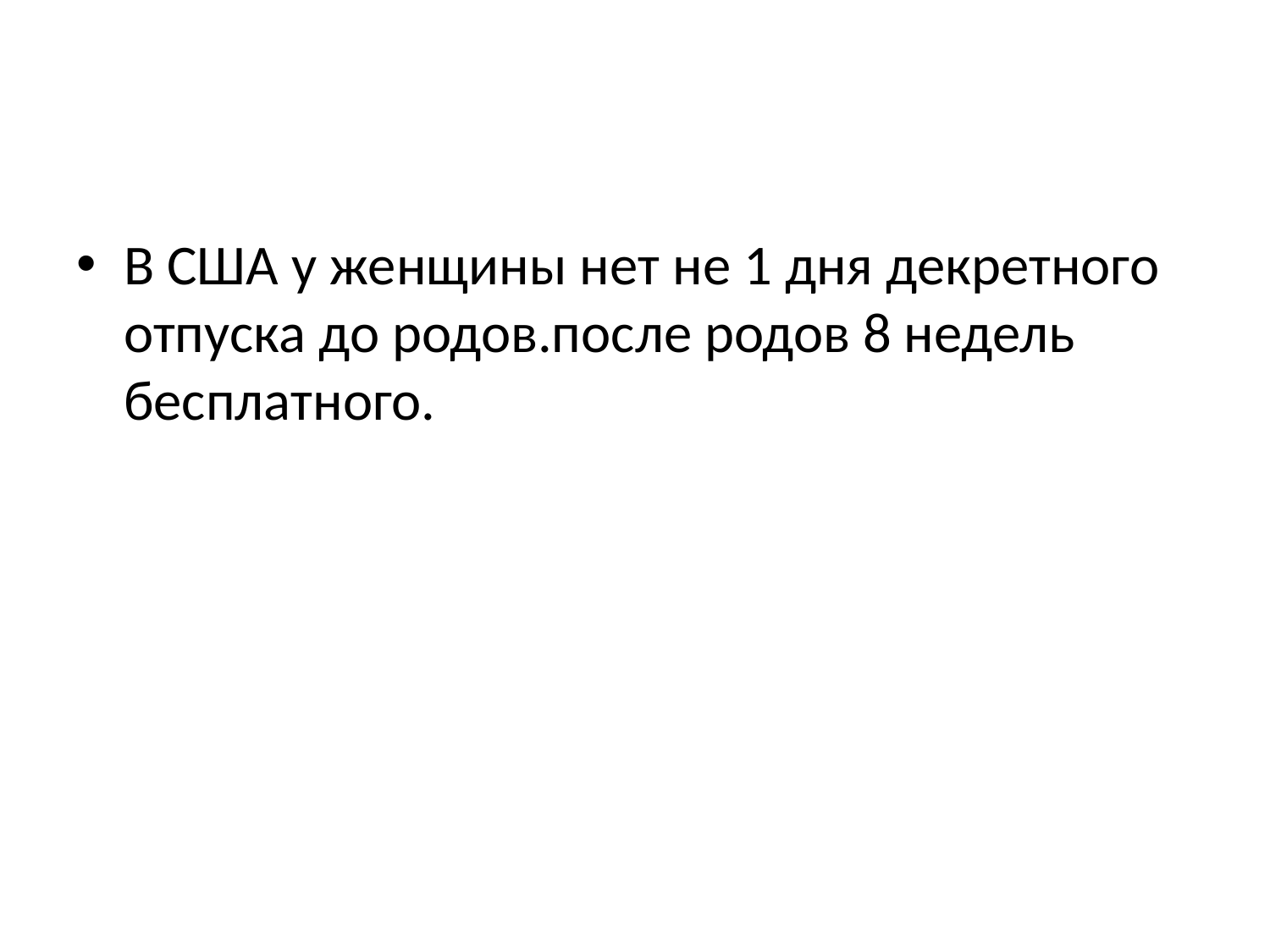

#
В США у женщины нет не 1 дня декретного отпуска до родов.после родов 8 недель бесплатного.